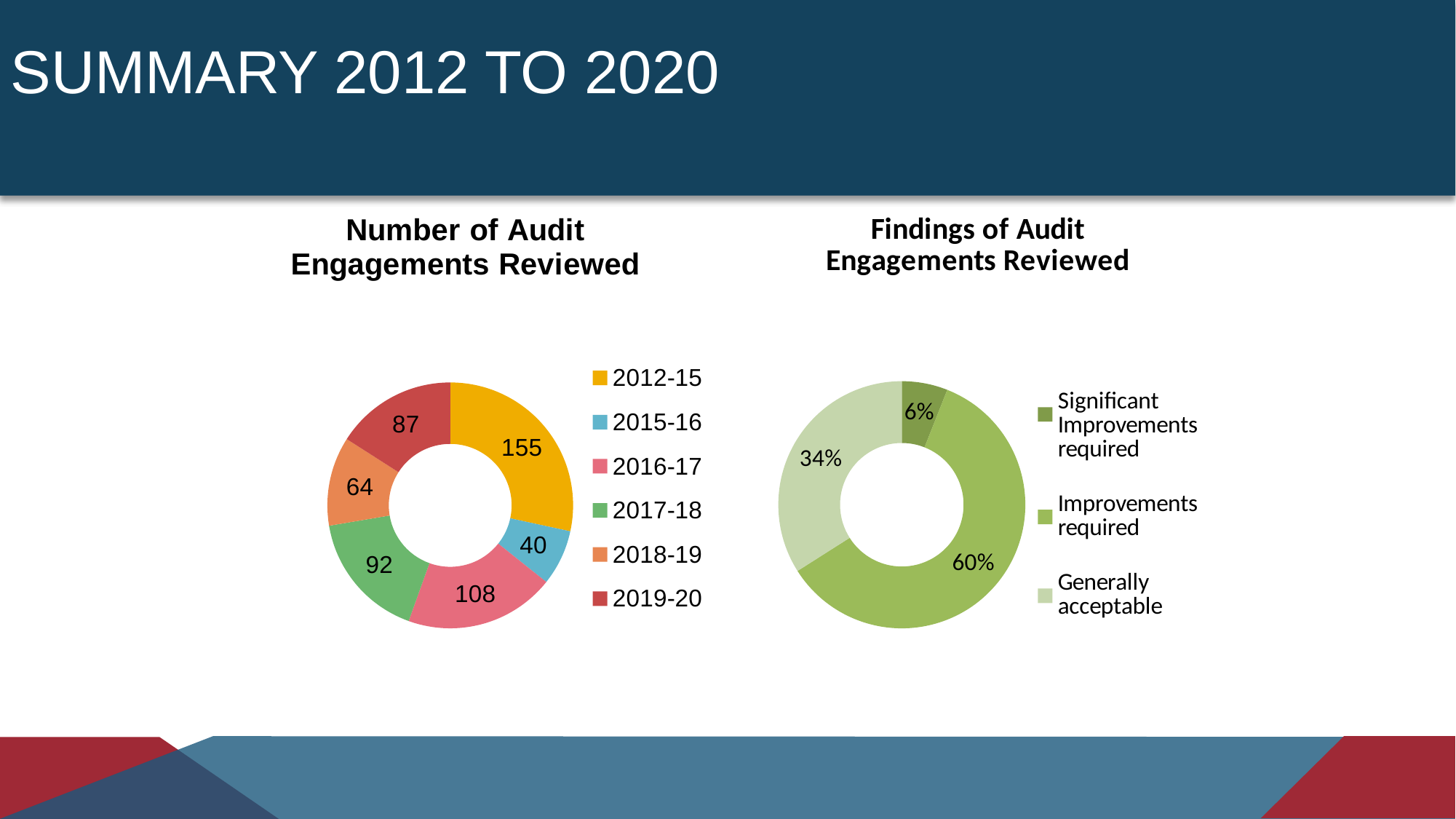

86
# SUMMARY 2012 to 2020

### Chart: Number of Audit Engagements Reviewed

| Category |  |
|---|---|
| 2012-15 | 155.0 |
| 2015-16 | 40.0 |
| 2016-17 | 108.0 |
| 2017-18 | 92.0 |
| 2018-19 | 64.0 |
| 2019-20 | 87.0 |

### Chart: Findings of Audit Engagements Reviewed

| Category |  |
|---|---|
| Significant Improvements required | 0.06 |
| Improvements required | 0.6 |
| Generally acceptable | 0.34 |